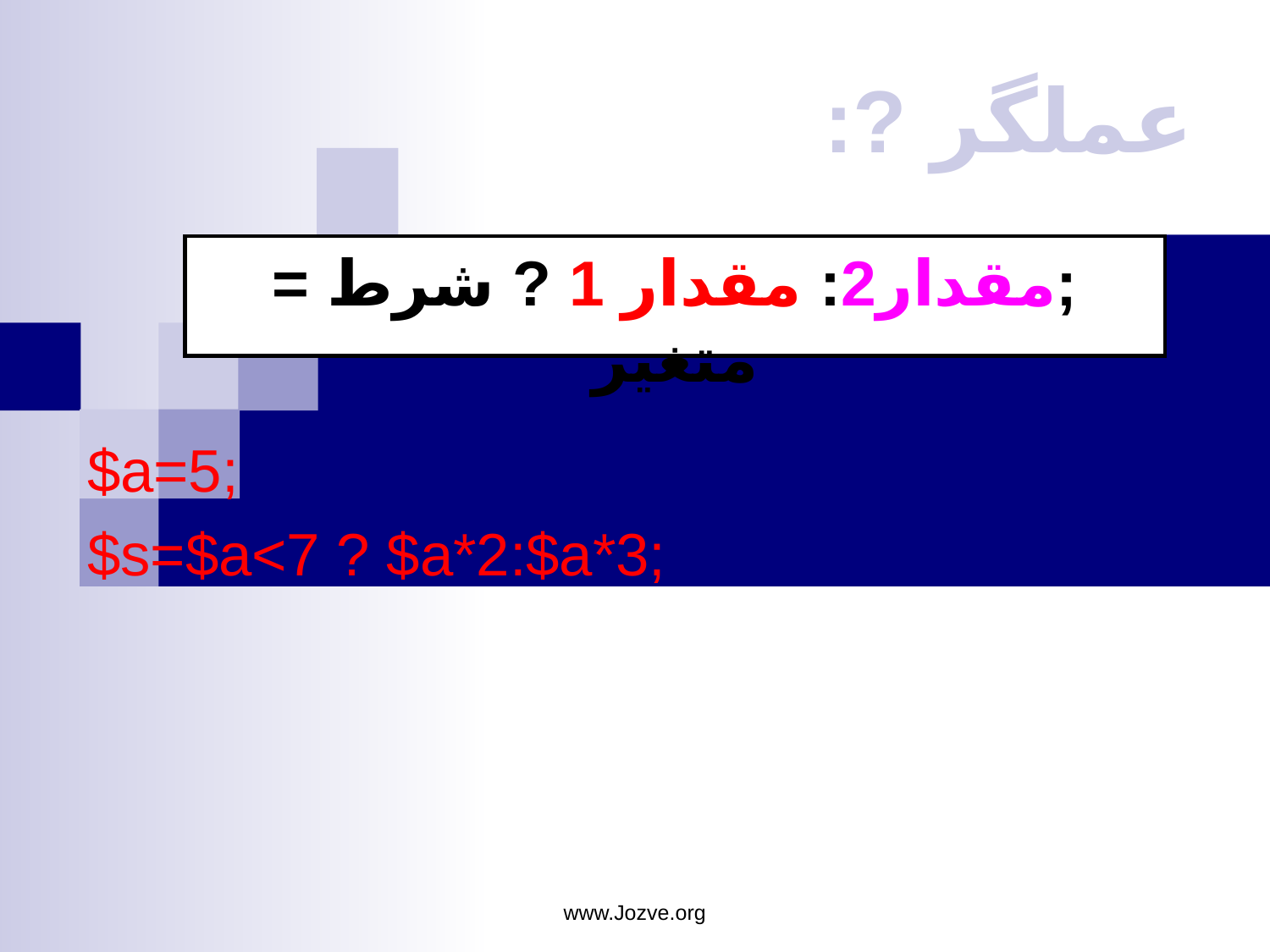

:? عملگر
;مقدار2: مقدار 1 ? شرط = متغیر

$a=5;
$s=$a<7 ? $a*2:$a*3;

www.Jozve.org